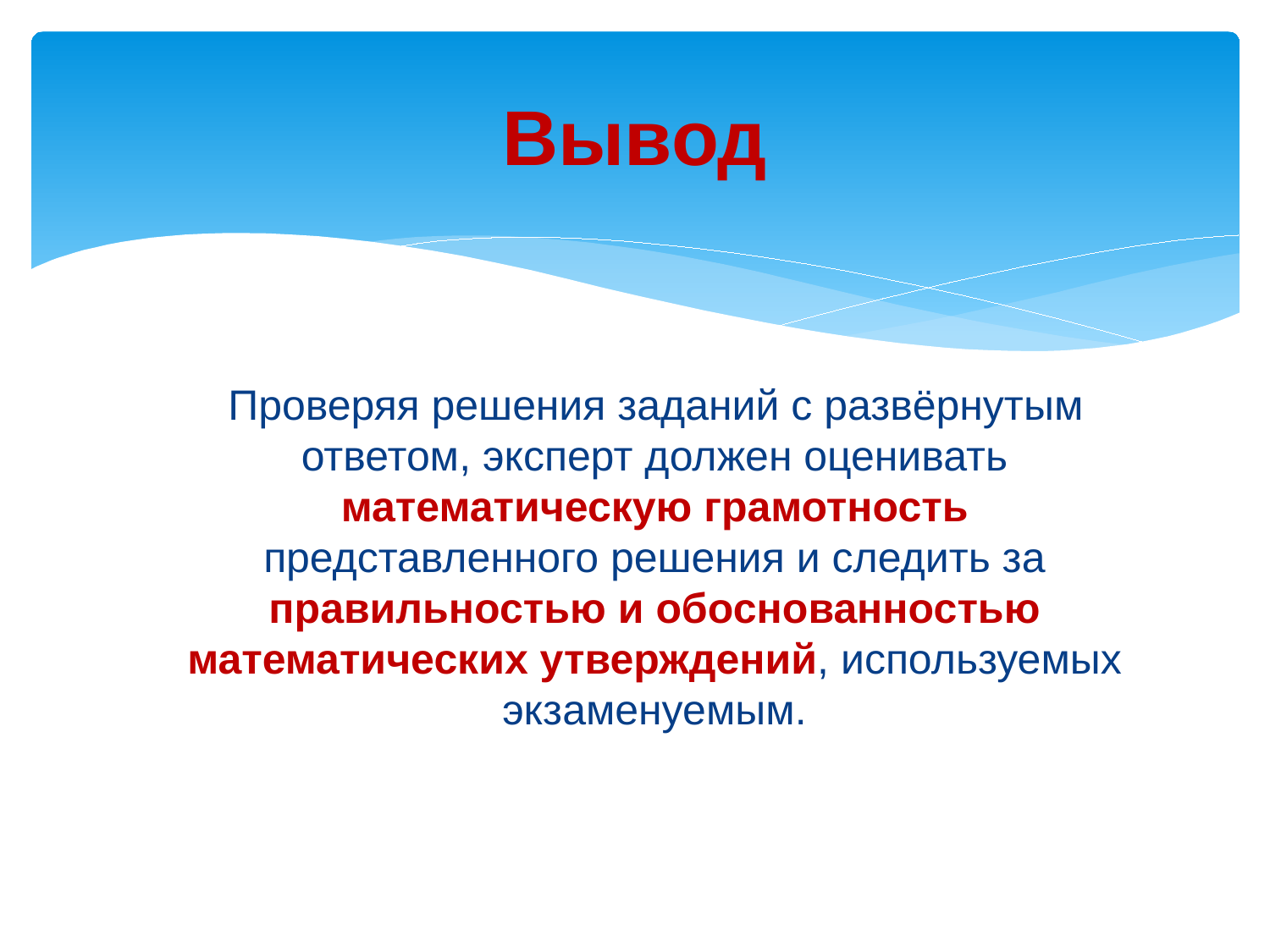

# Вывод
Проверяя решения заданий с развёрнутым ответом, эксперт должен оценивать математическую грамотность представленного решения и следить за правильностью и обоснованностью математических утверждений, используемых экзаменуемым.